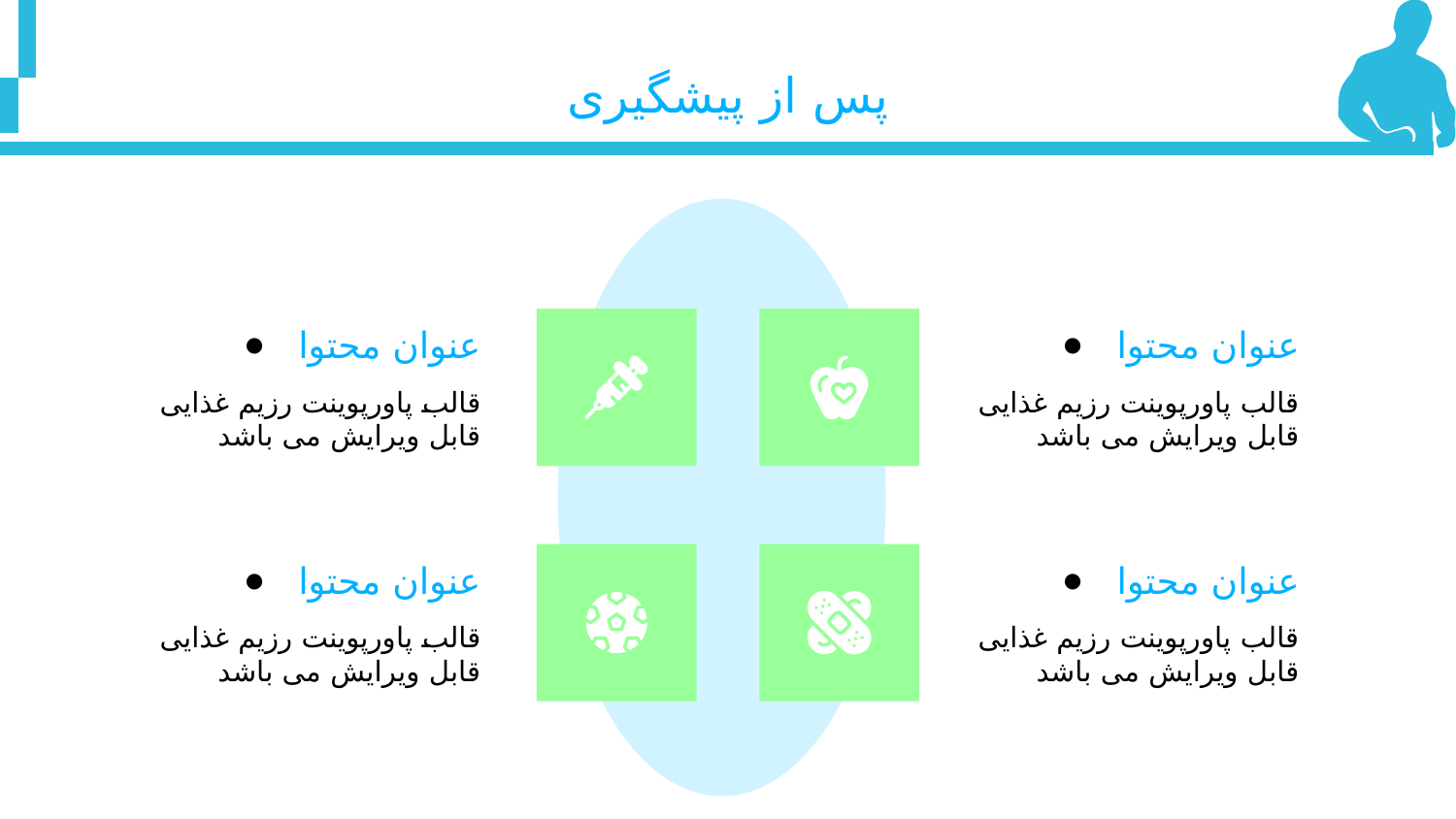

# پس از پیشگیری

عنوان محتوا
عنوان محتوا

قالب پاورپوینت رزیم غذایی قابل ویرایش می باشد
قالب پاورپوینت رزیم غذایی قابل ویرایش می باشد

عنوان محتوا
عنوان محتوا

قالب پاورپوینت رزیم غذایی قابل ویرایش می باشد
قالب پاورپوینت رزیم غذایی قابل ویرایش می باشد